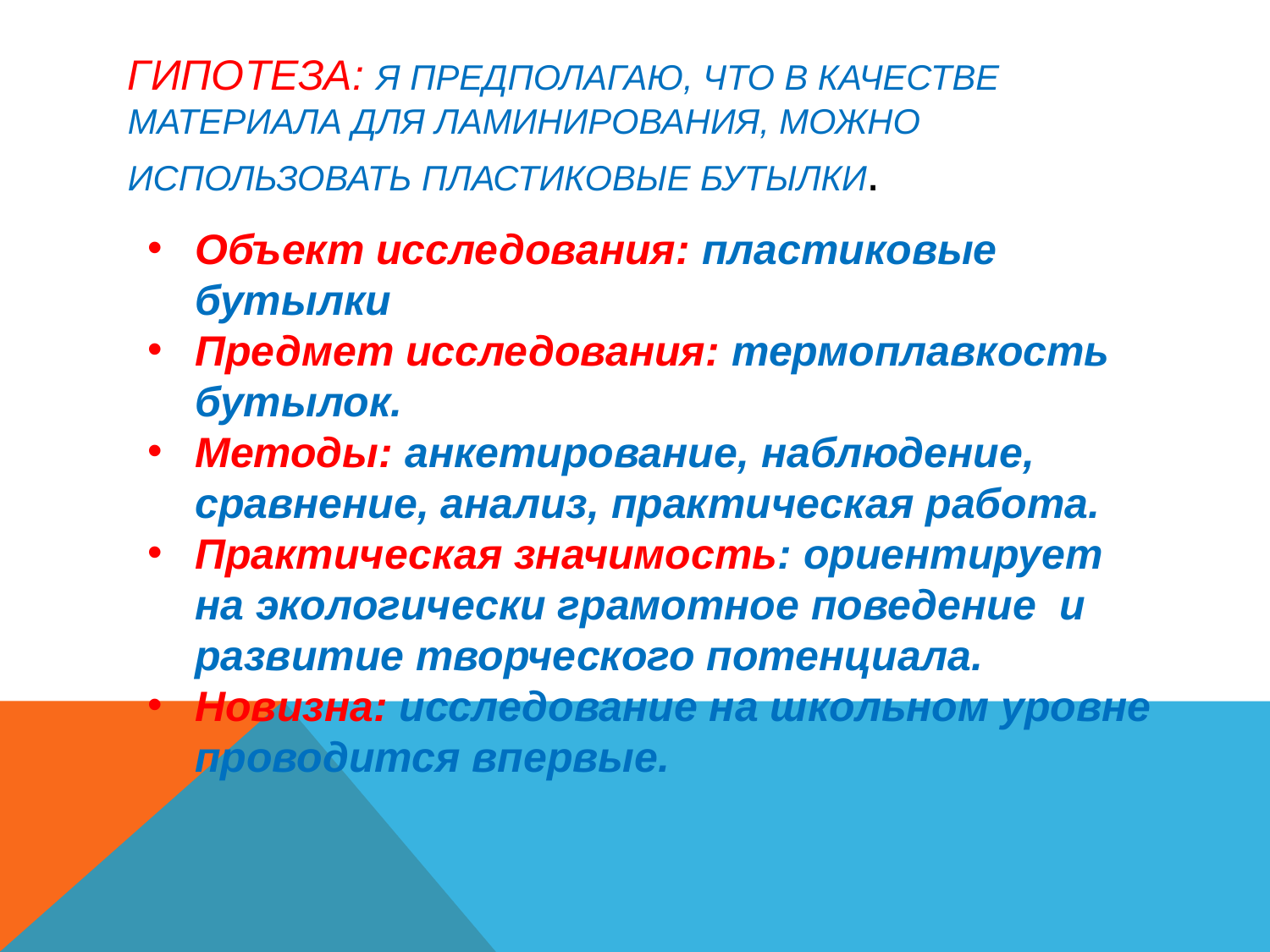

# Гипотеза: я предполагаю, что в качестве материала для ламинирования, можно использовать пластиковые бутылки.
Объект исследования: пластиковые бутылки
Предмет исследования: термоплавкость бутылок.
Методы: анкетирование, наблюдение, сравнение, анализ, практическая работа.
Практическая значимость: ориентирует на экологически грамотное поведение  и развитие творческого потенциала.
Новизна: исследование на школьном уровне проводится впервые.